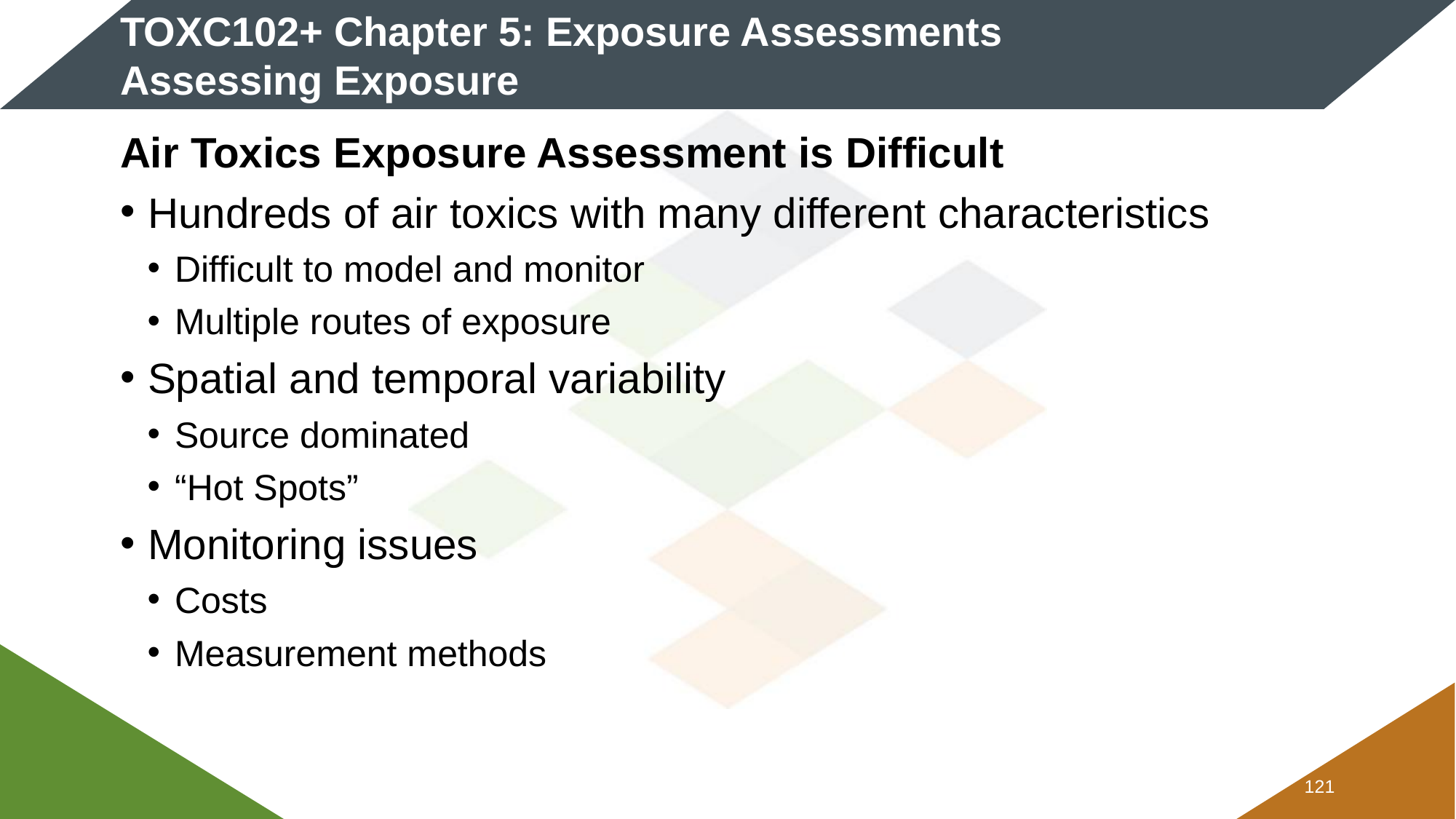

# TOXC102+ Chapter 5: Exposure Assessments Assessing Exposure
Air Toxics Exposure Assessment is Difficult
Hundreds of air toxics with many different characteristics
Difficult to model and monitor
Multiple routes of exposure
Spatial and temporal variability
Source dominated
“Hot Spots”
Monitoring issues
Costs
Measurement methods
121